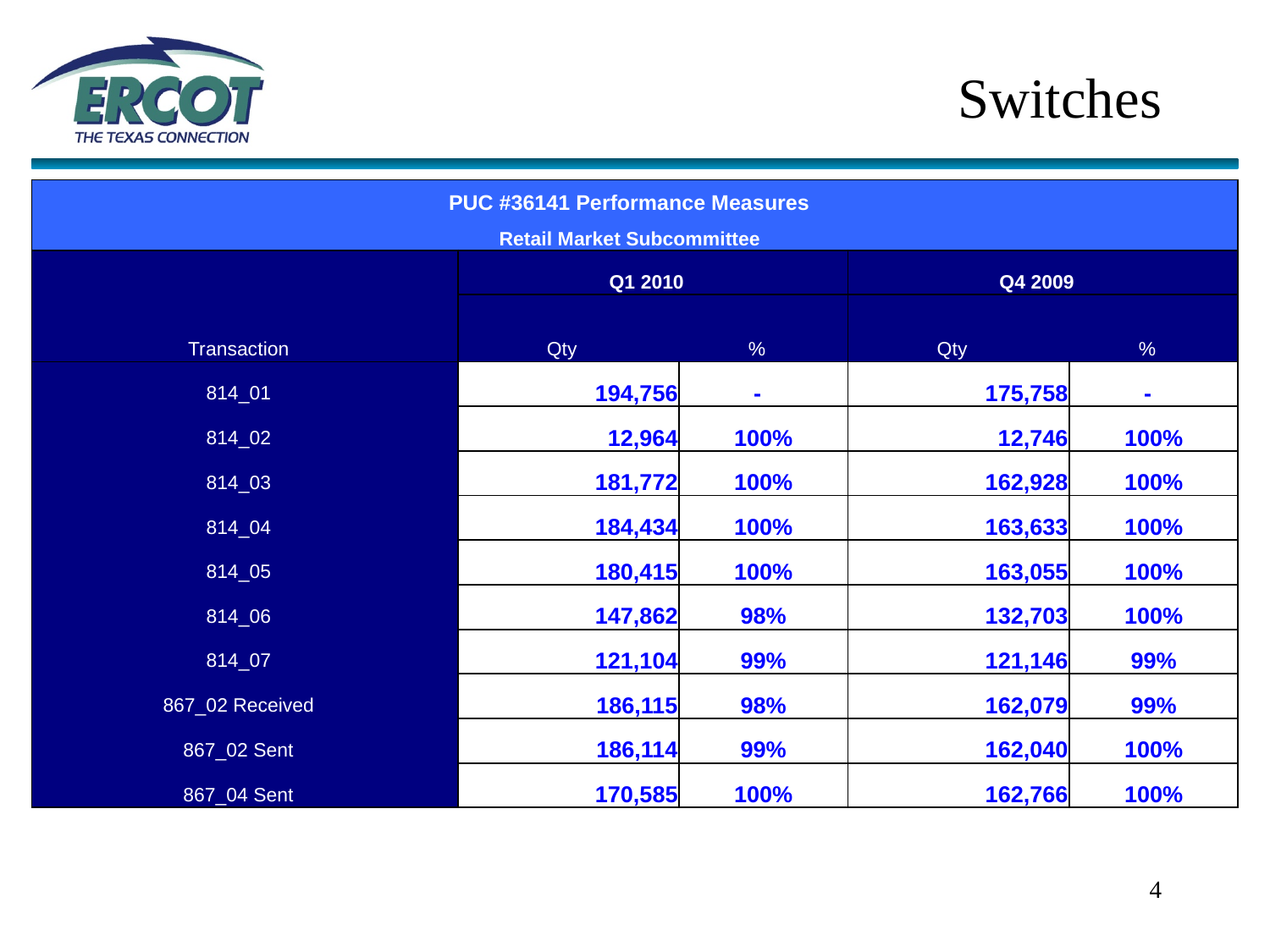

# Switches
| PUC #36141 Performance Measures |  |  |  |  |
| --- | --- | --- | --- | --- |
| Retail Market Subcommittee |  |  |  |  |
|  | Q1 2010 |  | Q4 2009 |  |
| Transaction | Qty | % | Qty | % |
| 814\_01 | 194,756 | - | 175,758 | - |
| 814\_02 | 12,964 | 100% | 12,746 | 100% |
| 814\_03 | 181,772 | 100% | 162,928 | 100% |
| 814\_04 | 184,434 | 100% | 163,633 | 100% |
| 814\_05 | 180,415 | 100% | 163,055 | 100% |
| 814\_06 | 147,862 | 98% | 132,703 | 100% |
| 814\_07 | 121,104 | 99% | 121,146 | 99% |
| 867\_02 Received | 186,115 | 98% | 162,079 | 99% |
| 867\_02 Sent | 186,114 | 99% | 162,040 | 100% |
| 867\_04 Sent | 170,585 | 100% | 162,766 | 100% |
4